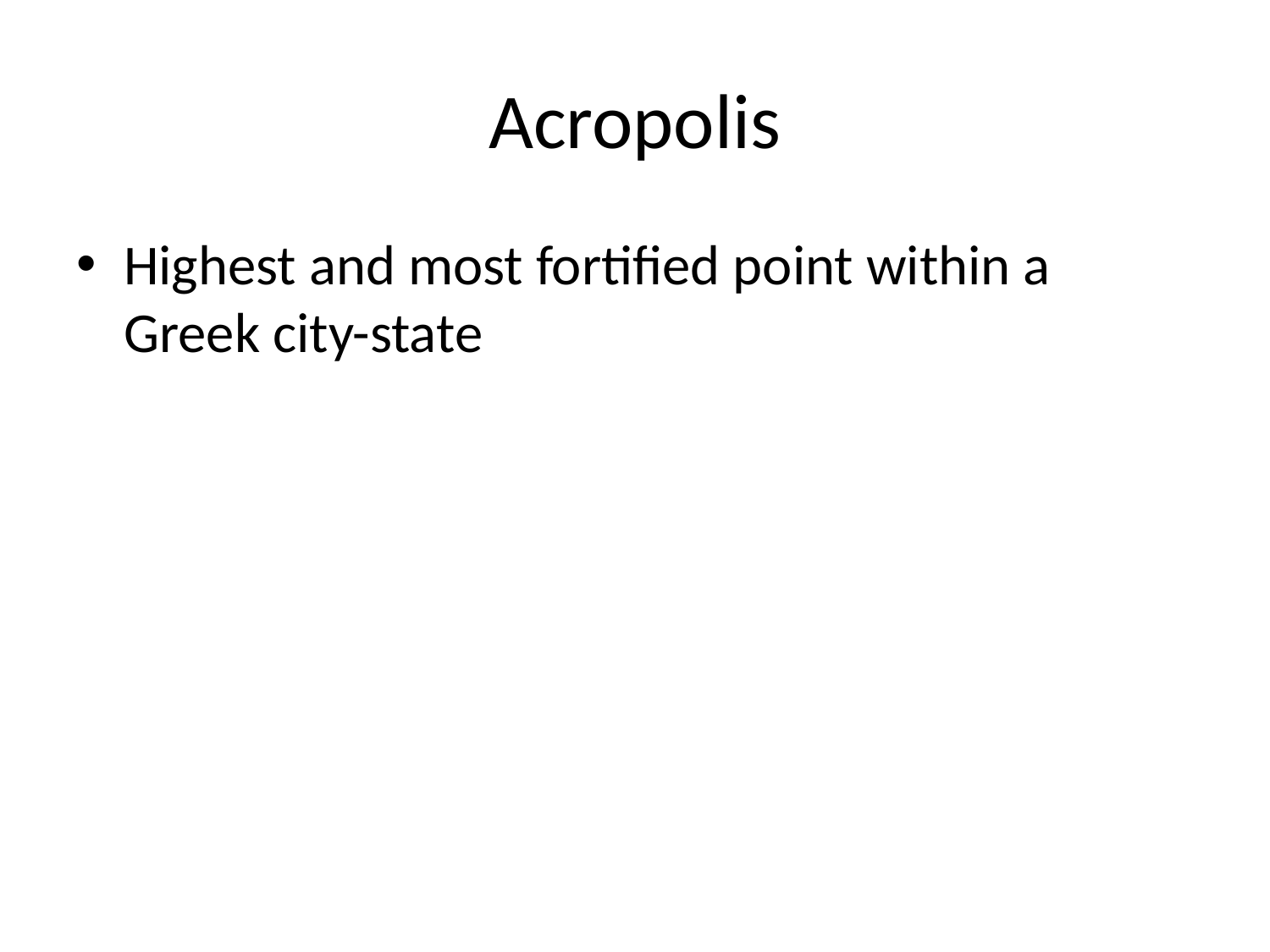

# Acropolis
Highest and most fortified point within a Greek city-state